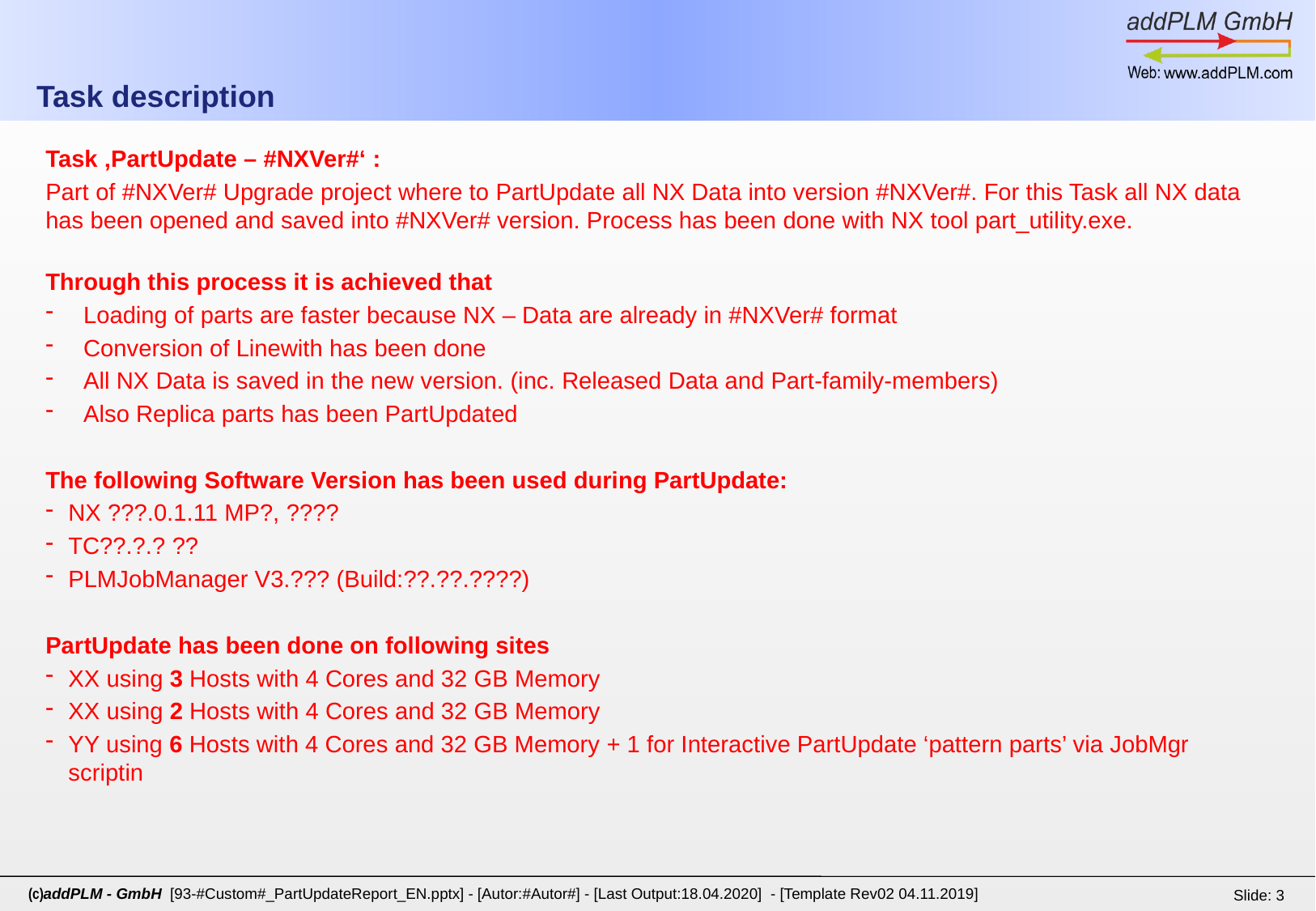

# Task description
Task ‚PartUpdate – #NXVer#‘ :
Part of #NXVer# Upgrade project where to PartUpdate all NX Data into version #NXVer#. For this Task all NX data has been opened and saved into #NXVer# version. Process has been done with NX tool part_utility.exe.
Through this process it is achieved that
Loading of parts are faster because NX – Data are already in #NXVer# format
Conversion of Linewith has been done
All NX Data is saved in the new version. (inc. Released Data and Part-family-members)
Also Replica parts has been PartUpdated

The following Software Version has been used during PartUpdate:
NX ???.0.1.11 MP?, ????
TC??.?.? ??
PLMJobManager V3.??? (Build:??.??.????)

PartUpdate has been done on following sites
XX using 3 Hosts with 4 Cores and 32 GB Memory
XX using 2 Hosts with 4 Cores and 32 GB Memory
YY using 6 Hosts with 4 Cores and 32 GB Memory + 1 for Interactive PartUpdate ‘pattern parts’ via JobMgr scriptin